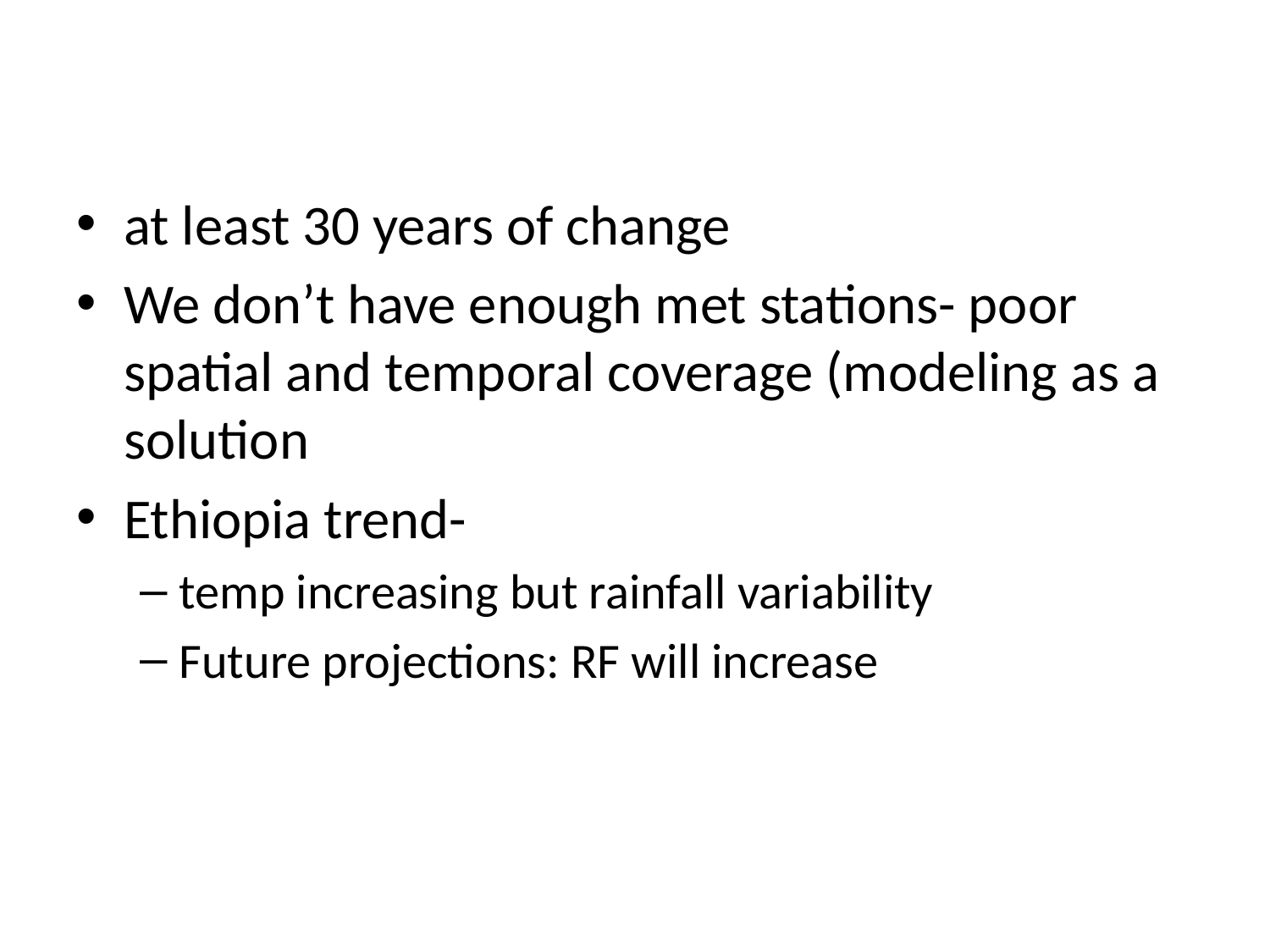

at least 30 years of change
We don’t have enough met stations- poor spatial and temporal coverage (modeling as a solution
Ethiopia trend-
temp increasing but rainfall variability
Future projections: RF will increase